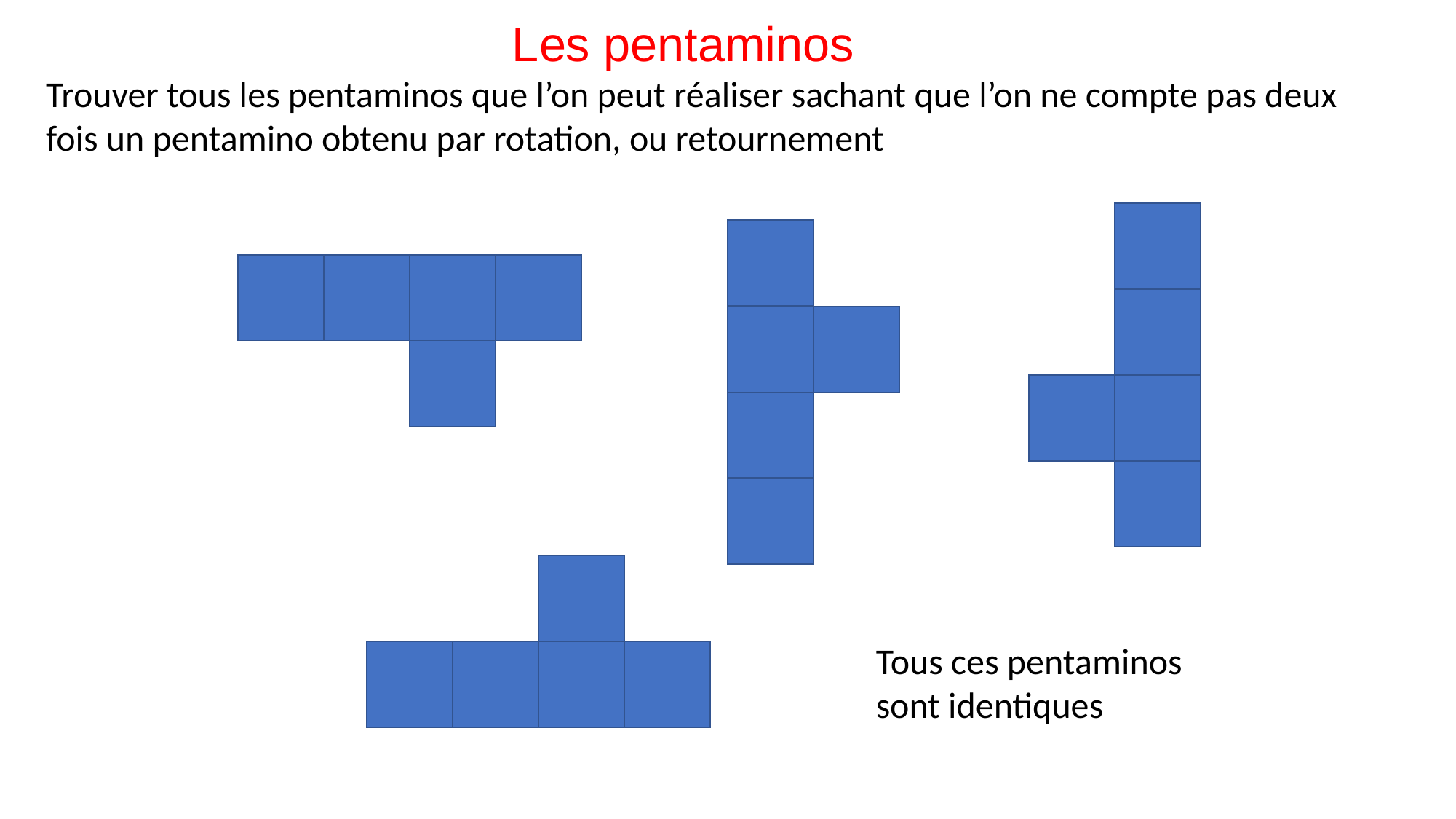

Les pentaminos
Trouver tous les pentaminos que l’on peut réaliser sachant que l’on ne compte pas deux fois un pentamino obtenu par rotation, ou retournement

Tous ces pentaminos sont identiques